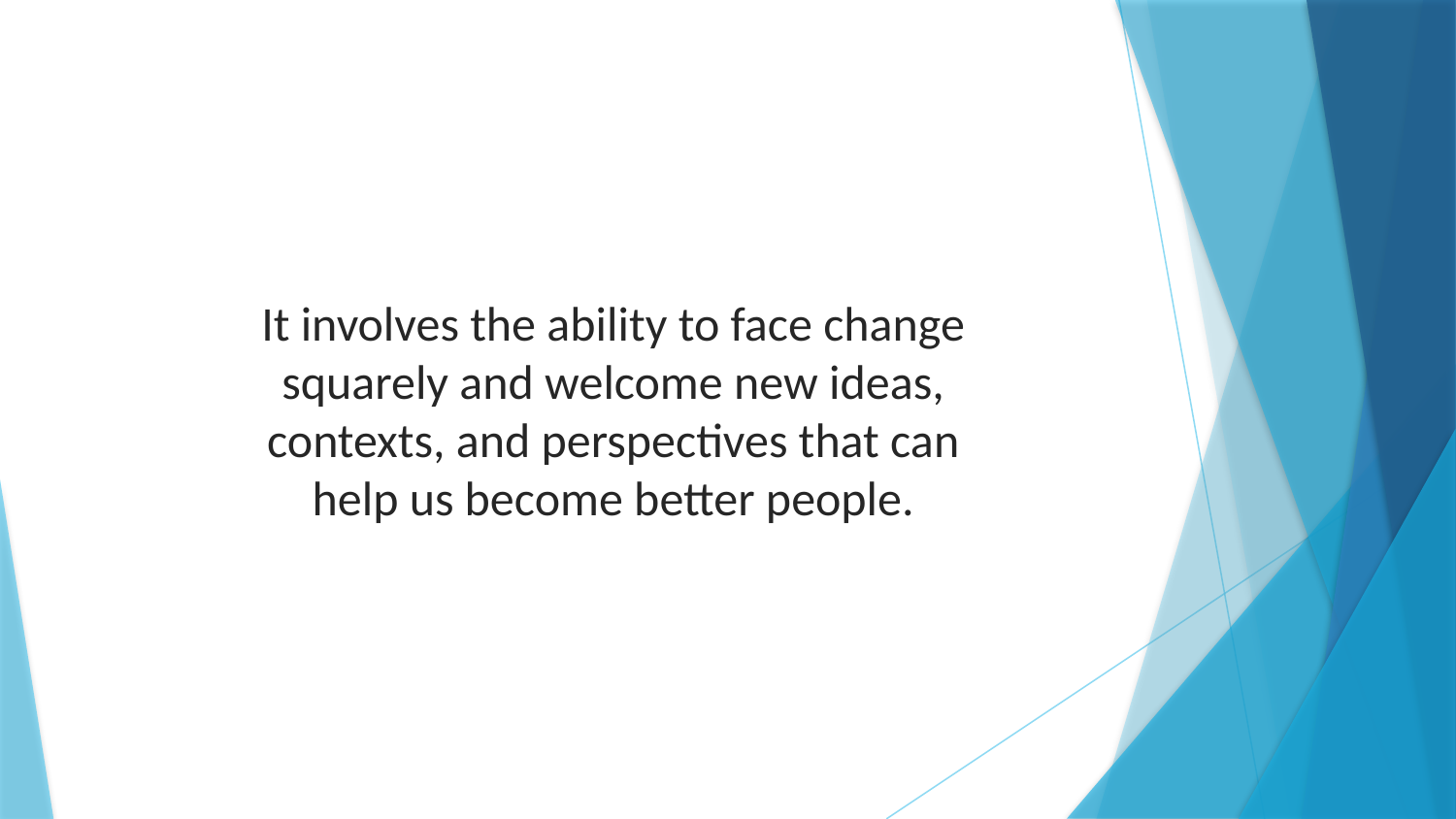

It involves the ability to face change squarely and welcome new ideas, contexts, and perspectives that can help us become better people.